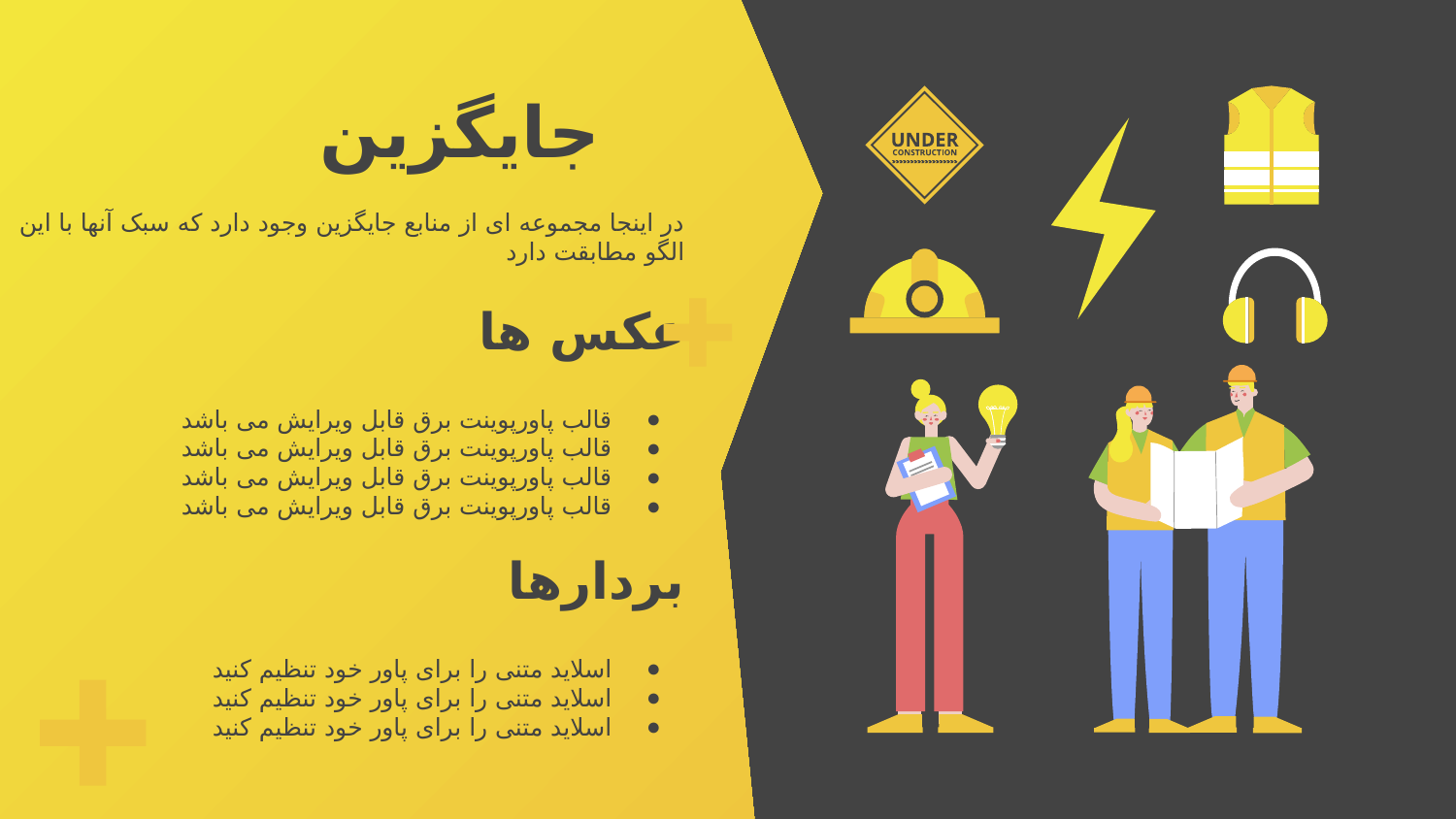

# جایگزین

در اینجا مجموعه ای از منابع جایگزین وجود دارد که سبک آنها با این الگو مطابقت دارد

عکس ها

قالب پاورپوینت برق قابل ویرایش می باشد
قالب پاورپوینت برق قابل ویرایش می باشد
قالب پاورپوینت برق قابل ویرایش می باشد
قالب پاورپوینت برق قابل ویرایش می باشد

بردارها

اسلاید متنی را برای پاور خود تنظیم کنید
اسلاید متنی را برای پاور خود تنظیم کنید
اسلاید متنی را برای پاور خود تنظیم کنید